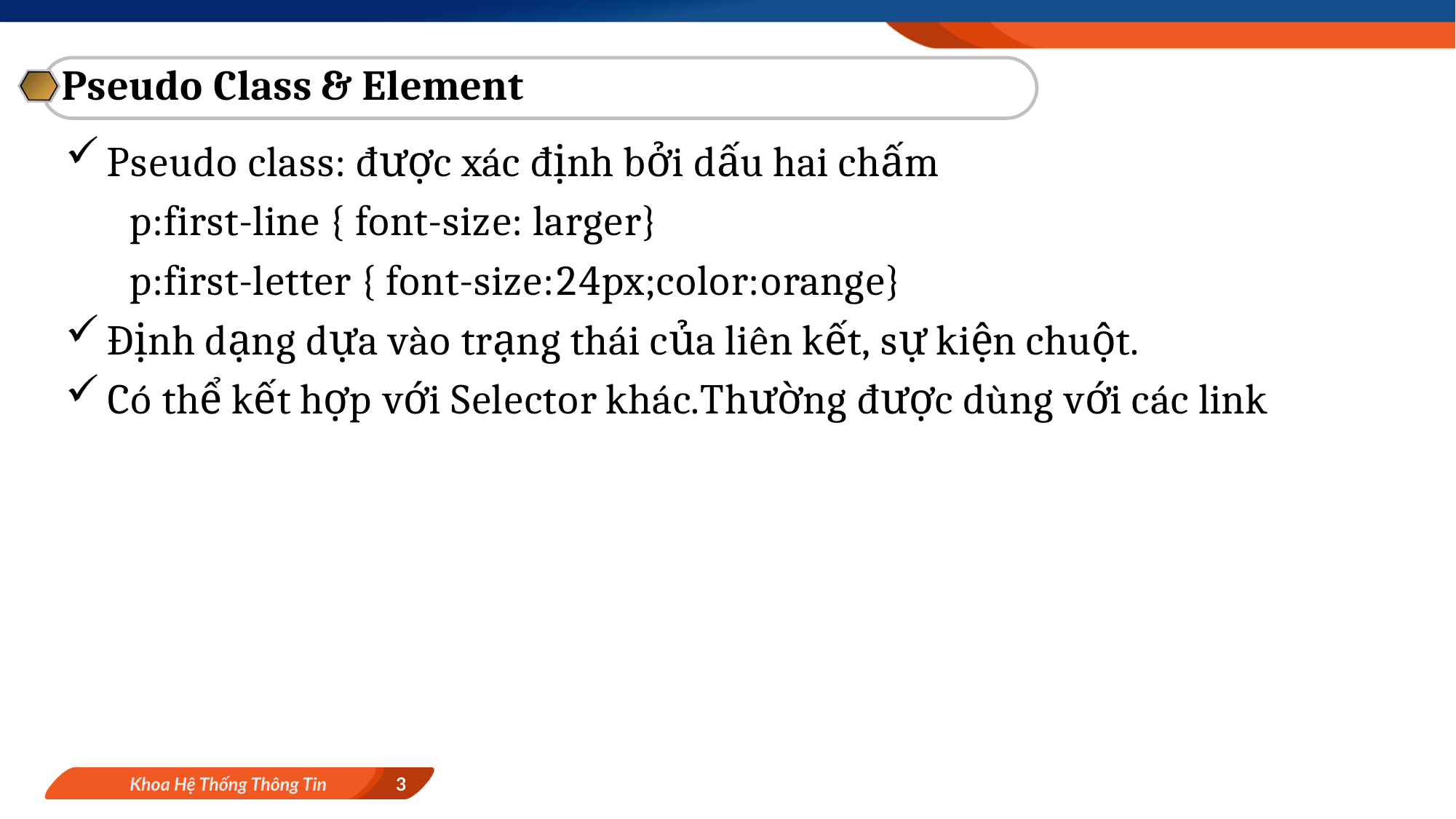

Pseudo Class & Element

Pseudo class: được xác định bởi dấu hai chấm
 p:first-line { font-size: larger}
 p:first-letter { font-size:24px;color:orange}
Định dạng dựa vào trạng thái của liên kết, sự kiện chuột.
Có thể kết hợp với Selector khác.Thường được dùng với các link
3
Khoa Hệ Thống Thông Tin